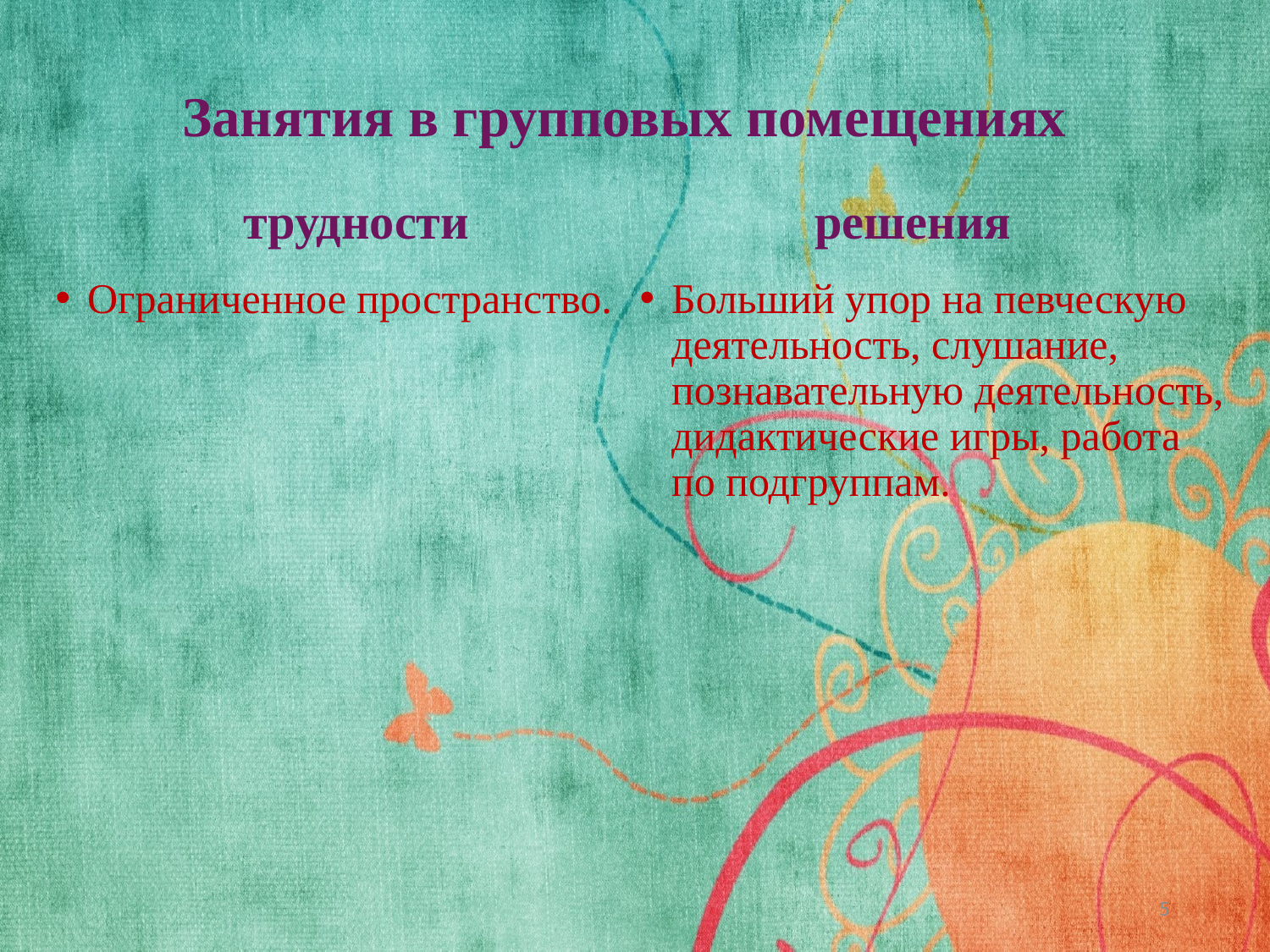

# Занятия в групповых помещениях
трудности
решения
Ограниченное пространство.

Больший упор на певческую деятельность, слушание, познавательную деятельность, дидактические игры, работа по подгруппам.

5